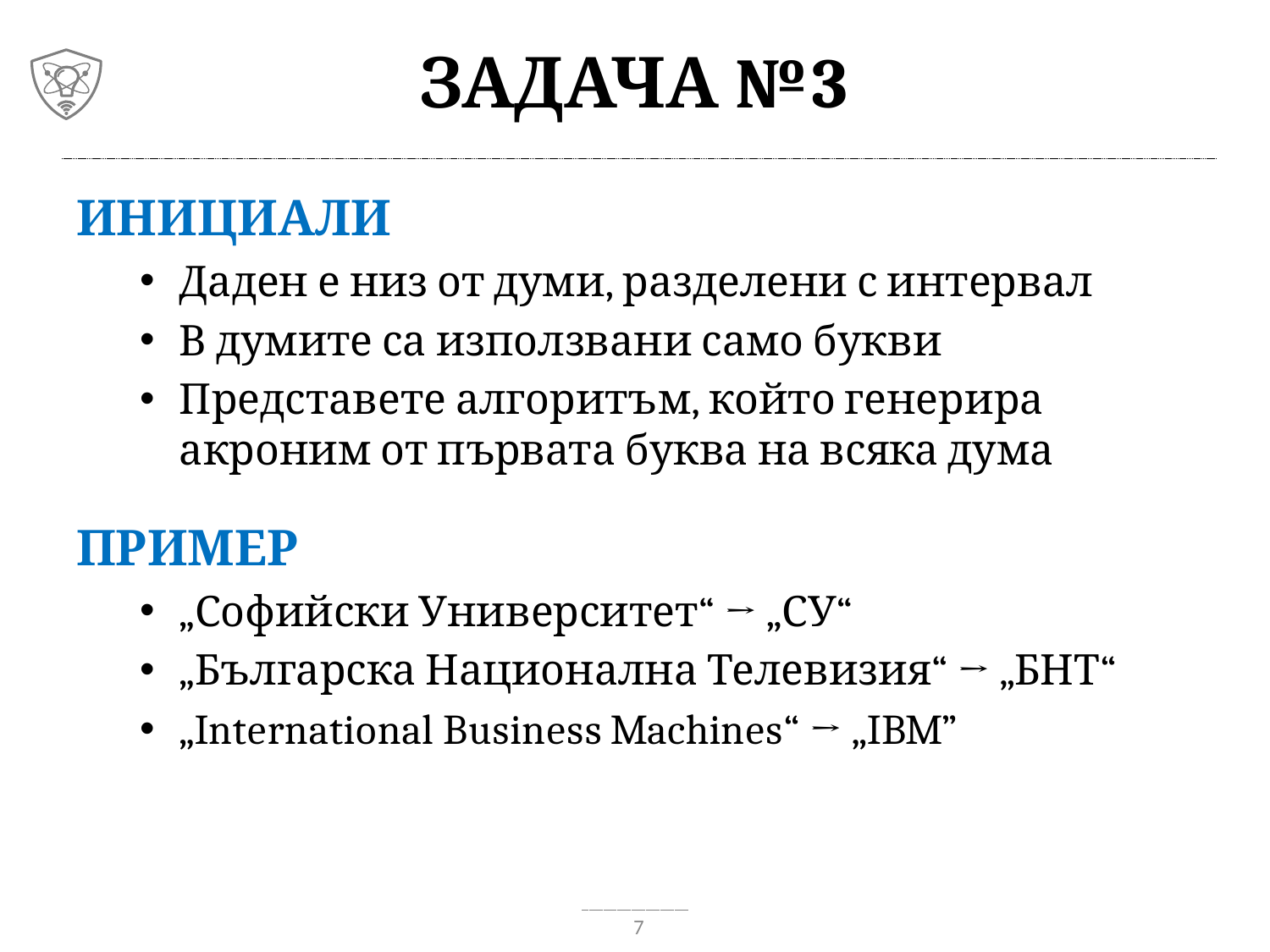

# Задача №3
Инициали
Даден е низ от думи, разделени с интервал
В думите са използвани само букви
Представете алгоритъм, който генерира акроним от първата буква на всяка дума
Пример
„Софийски Университет“ → „СУ“
„Българска Национална Телевизия“ → „БНТ“
„International Business Machines“ → „IBM”

7